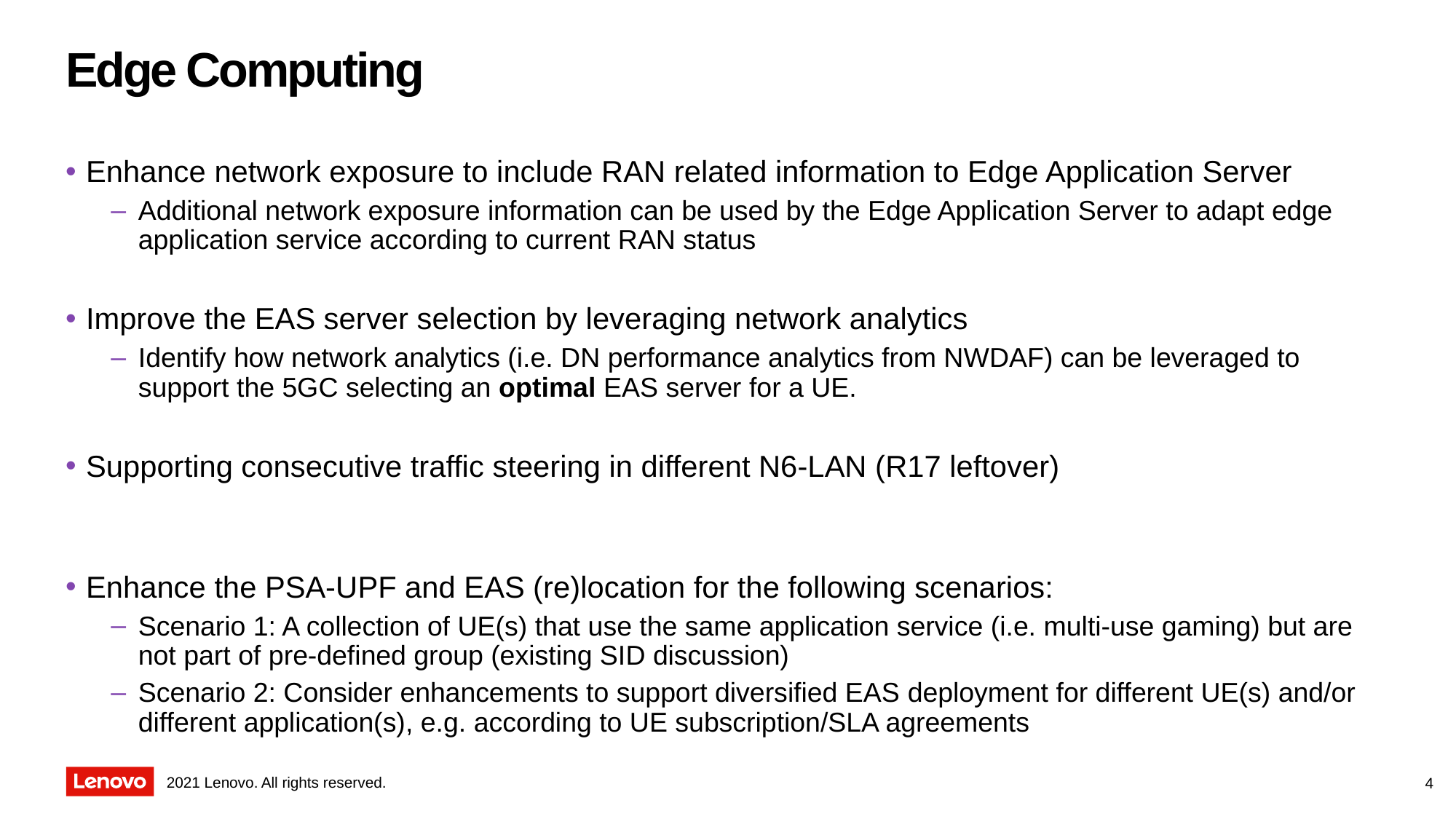

# Edge Computing
Enhance network exposure to include RAN related information to Edge Application Server
Additional network exposure information can be used by the Edge Application Server to adapt edge application service according to current RAN status

Improve the EAS server selection by leveraging network analytics
Identify how network analytics (i.e. DN performance analytics from NWDAF) can be leveraged to support the 5GC selecting an optimal EAS server for a UE.

Supporting consecutive traffic steering in different N6-LAN (R17 leftover)

Enhance the PSA-UPF and EAS (re)location for the following scenarios:
Scenario 1: A collection of UE(s) that use the same application service (i.e. multi-use gaming) but are not part of pre-defined group (existing SID discussion)
Scenario 2: Consider enhancements to support diversified EAS deployment for different UE(s) and/or different application(s), e.g. according to UE subscription/SLA agreements

4